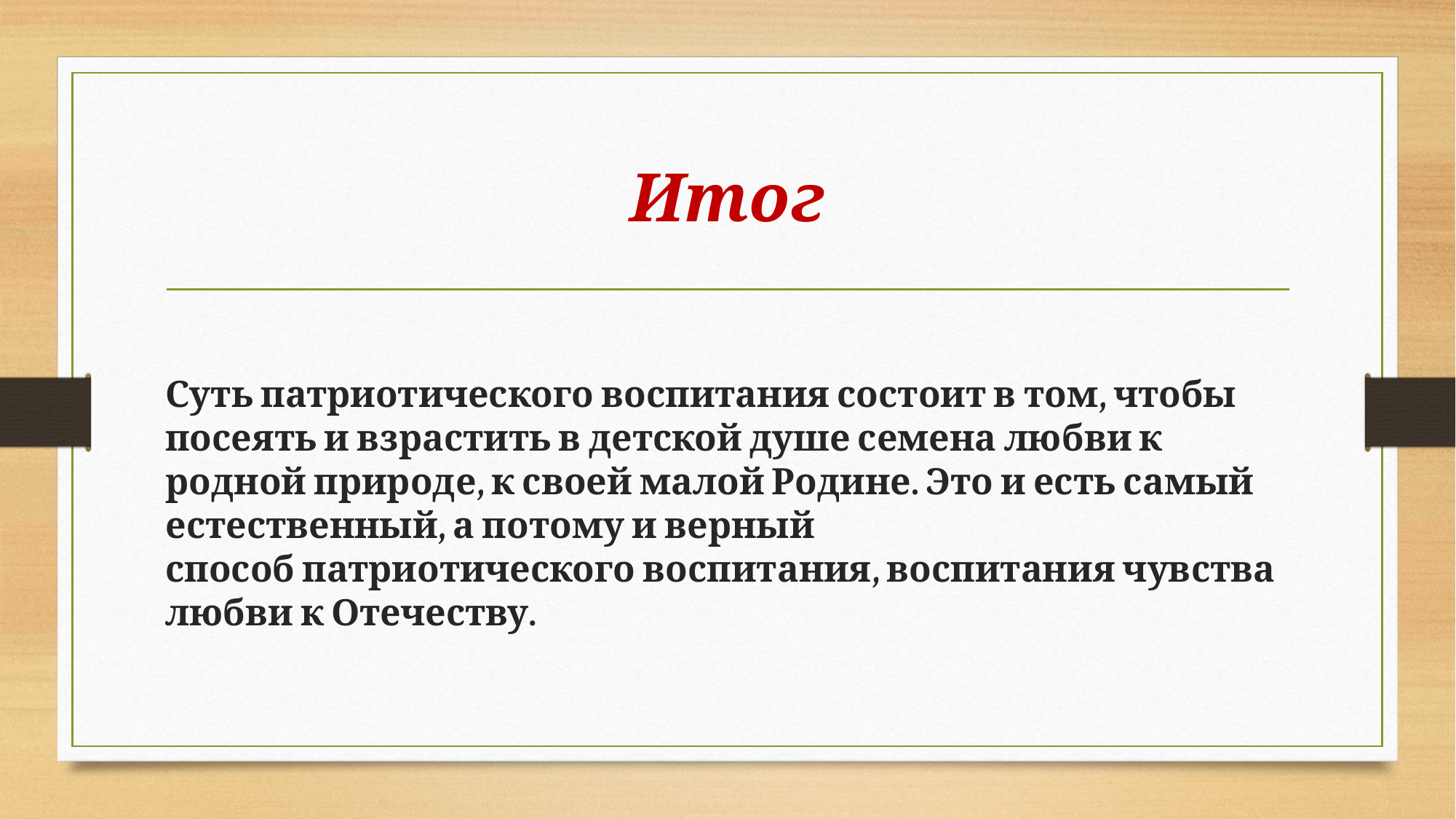

# Итог

Суть патриотического воспитания состоит в том, чтобы посеять и взрастить в детской душе семена любви к родной природе, к своей малой Родине. Это и есть самый естественный, а потому и верный способ патриотического воспитания, воспитания чувства любви к Отечеству.